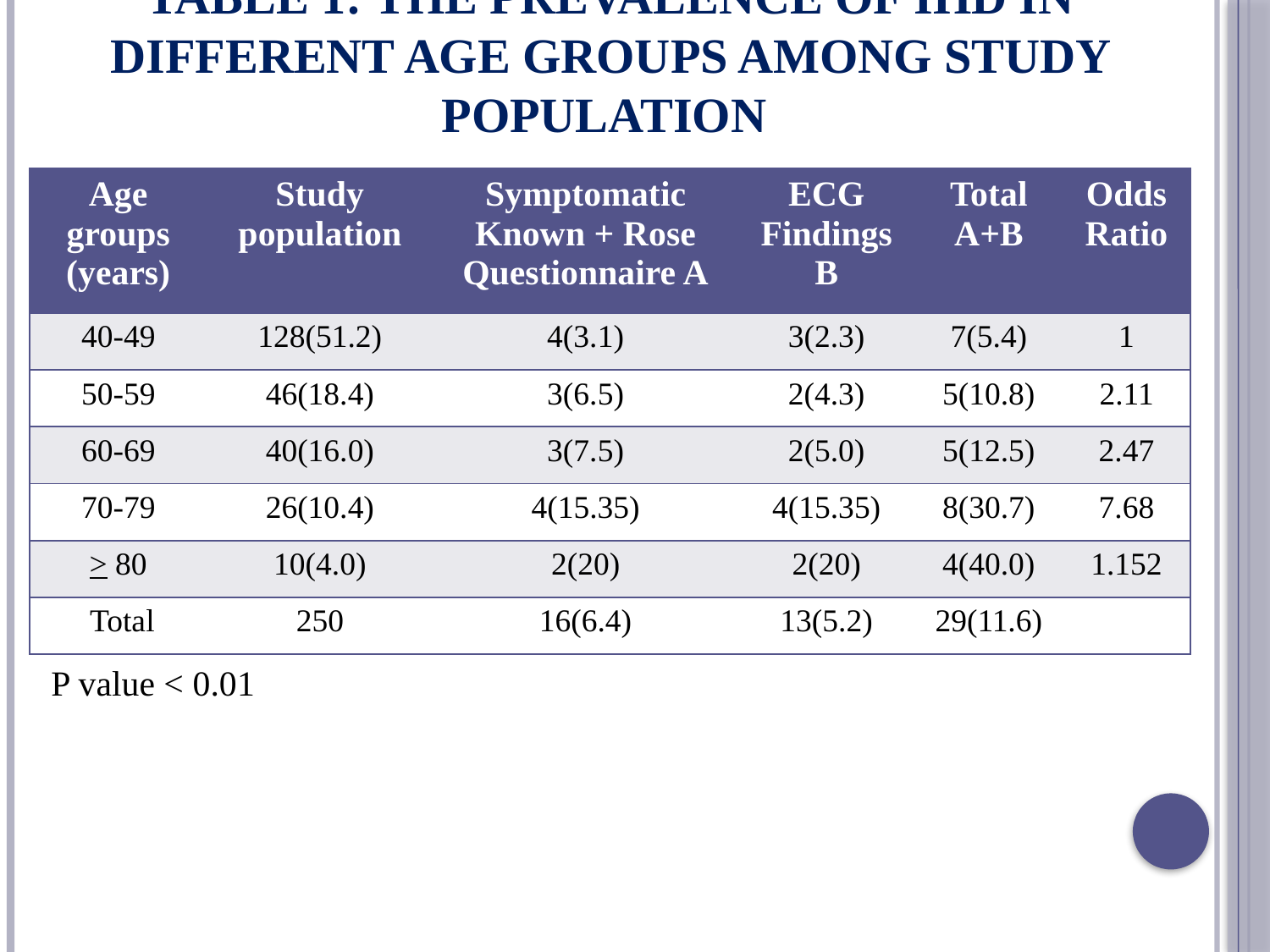

# Table 1: The prevalence of ihd in different age groups among study population
| Age groups (years) | Study population | Symptomatic Known + Rose Questionnaire A | ECG Findings B | Total A+B | Odds Ratio |
| --- | --- | --- | --- | --- | --- |
| 40-49 | 128(51.2) | 4(3.1) | 3(2.3) | 7(5.4) | 1 |
| 50-59 | 46(18.4) | 3(6.5) | 2(4.3) | 5(10.8) | 2.11 |
| 60-69 | 40(16.0) | 3(7.5) | 2(5.0) | 5(12.5) | 2.47 |
| 70-79 | 26(10.4) | 4(15.35) | 4(15.35) | 8(30.7) | 7.68 |
| > 80 | 10(4.0) | 2(20) | 2(20) | 4(40.0) | 1.152 |
| Total | 250 | 16(6.4) | 13(5.2) | 29(11.6) |  |
 P value < 0.01